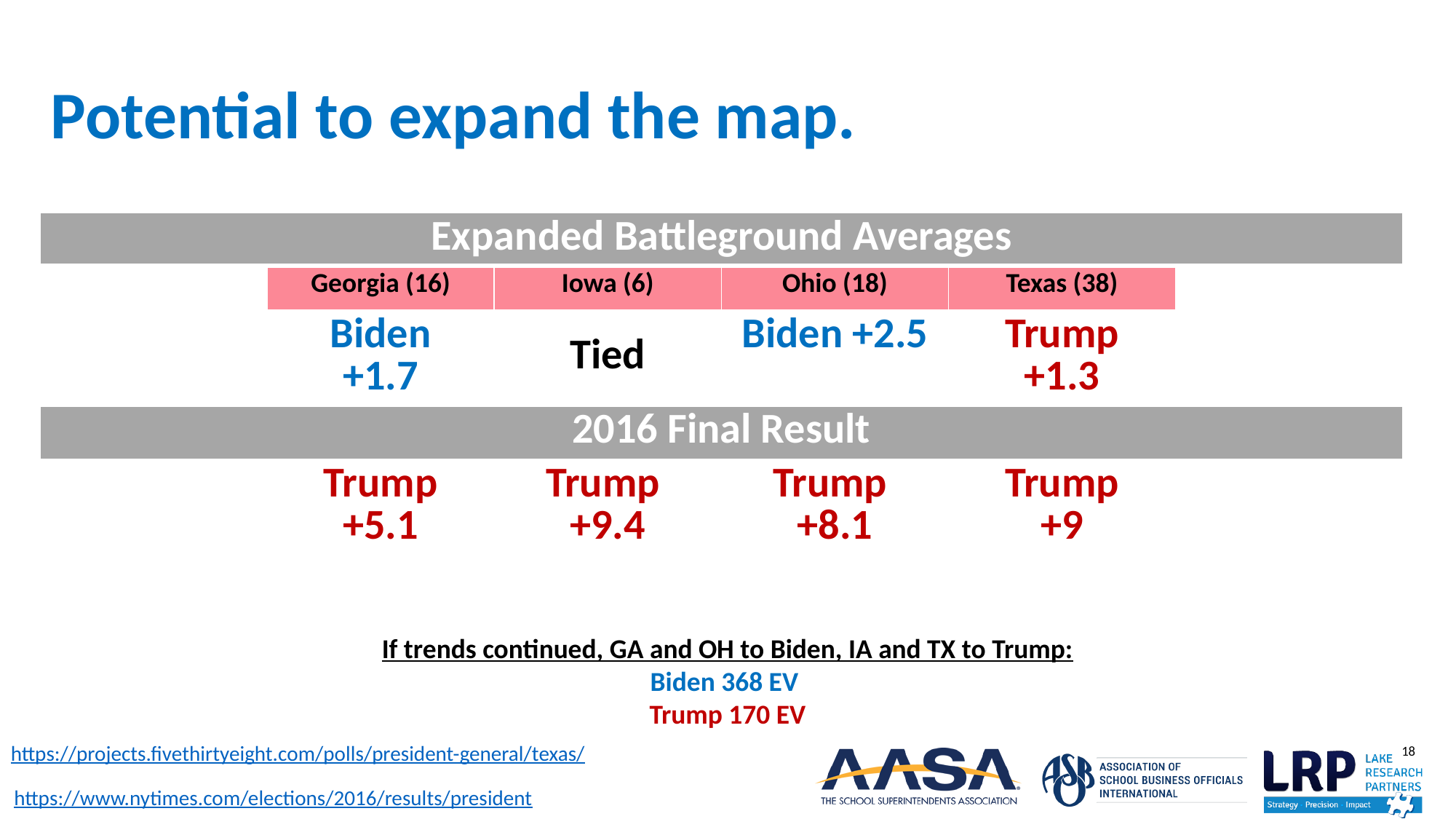

# Potential to expand the map.
| Expanded Battleground Averages |  |  |  |  |  |
| --- | --- | --- | --- | --- | --- |
|  | Georgia (16) | Iowa (6) | Ohio (18) | Texas (38) |  |
|  | Biden +1.7 | Tied | Biden +2.5 | Trump +1.3 |  |
| 2016 Final Result |  |  |  |  |  |
|  | Trump +5.1 | Trump +9.4 | Trump +8.1 | Trump +9 |  |
If trends continued, GA and OH to Biden, IA and TX to Trump:
Biden 368 EV
Trump 170 EV
https://projects.fivethirtyeight.com/polls/president-general/texas/
https://www.nytimes.com/elections/2016/results/president